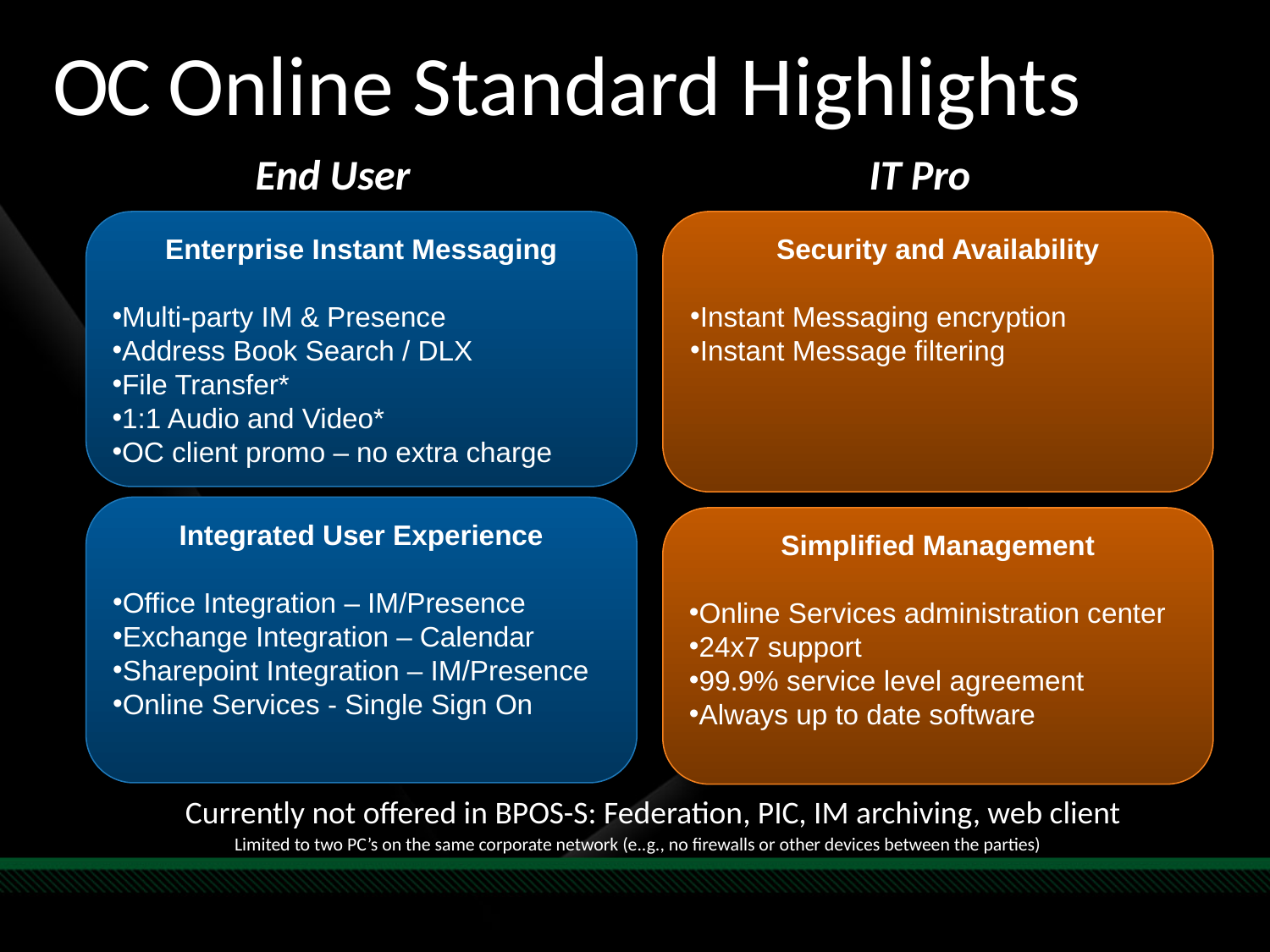

# OC Online Standard Highlights
End User
IT Pro
Enterprise Instant Messaging

Multi-party IM & Presence
Address Book Search / DLX
File Transfer*
1:1 Audio and Video*
OC client promo – no extra charge

Security and Availability

Instant Messaging encryption
Instant Message filtering

Integrated User Experience

Office Integration – IM/Presence
Exchange Integration – Calendar
Sharepoint Integration – IM/Presence
Online Services - Single Sign On

Simplified Management

Online Services administration center
24x7 support
99.9% service level agreement
Always up to date software

Currently not offered in BPOS-S: Federation, PIC, IM archiving, web client
* Limited to two PC’s on the same corporate network (e..g., no firewalls or other devices between the parties)